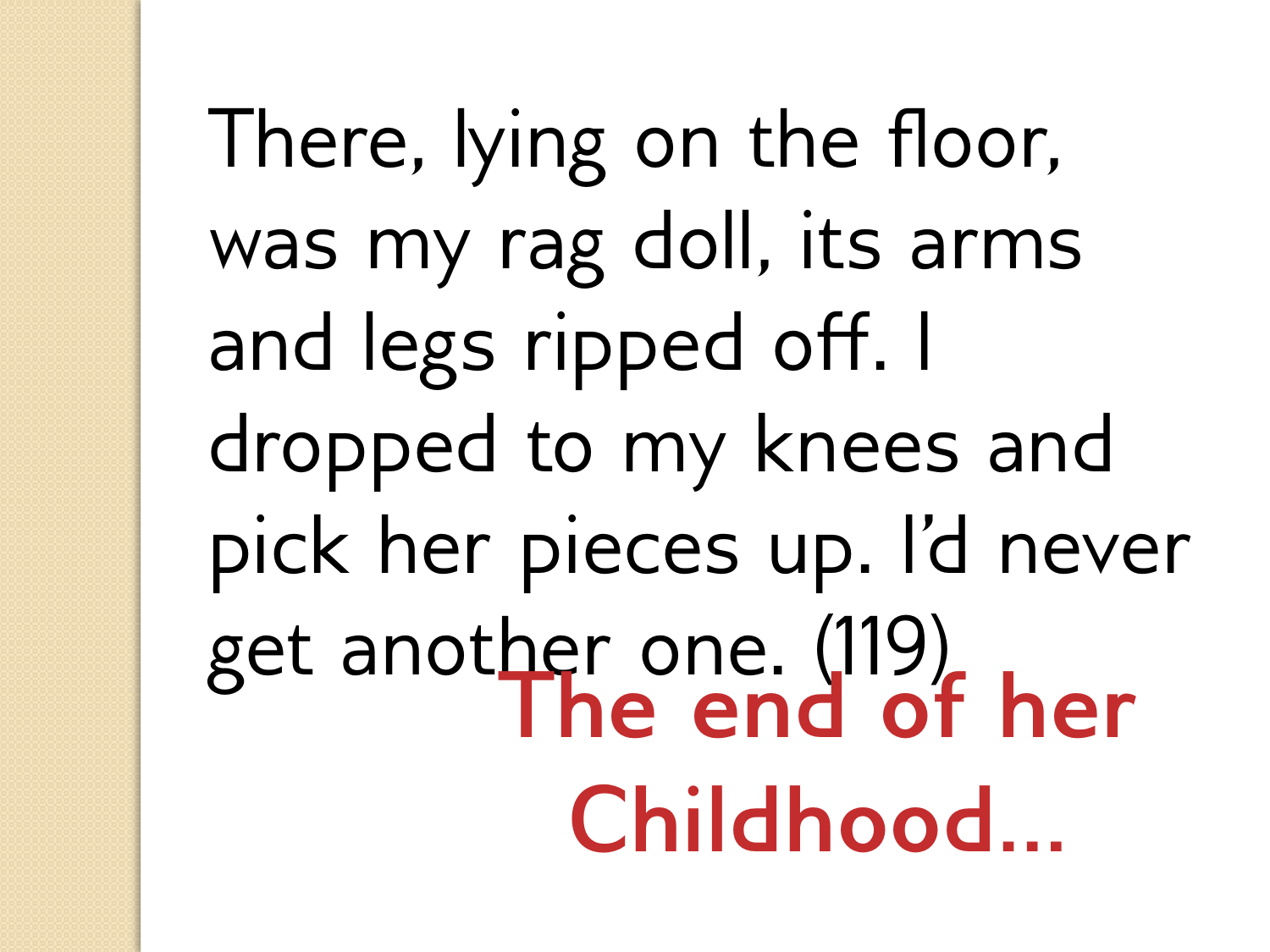

There, lying on the floor, was my rag doll, its arms and legs ripped off. I dropped to my knees and pick her pieces up. I’d never get another one. (119)
The end of her Childhood…